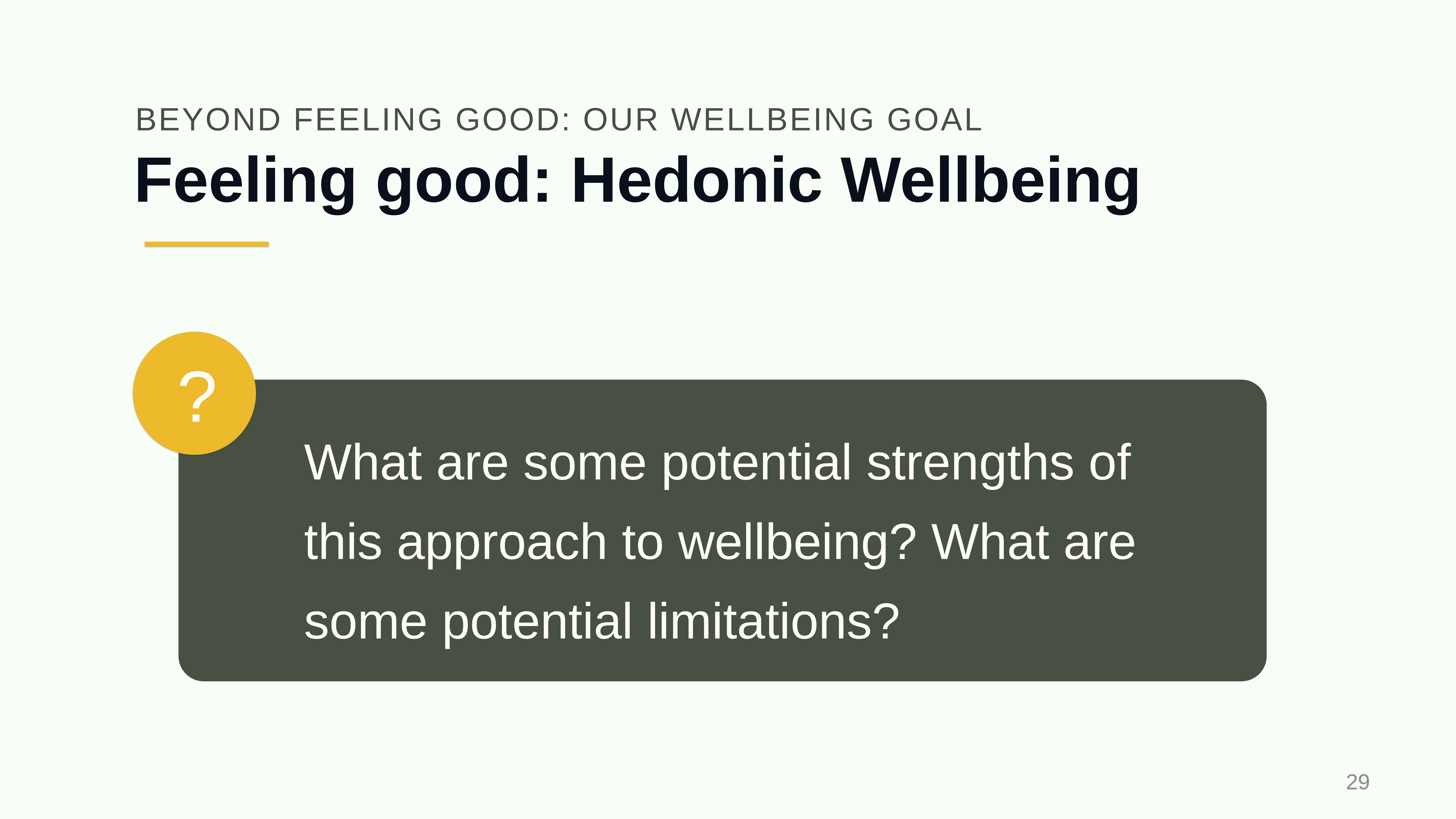

BEYOND FEELING GOOD: OUR WELLBEING GOAL
# Feeling good: Hedonic Wellbeing

?

What are some potential strengths of this approach to wellbeing? What are some potential limitations?
29